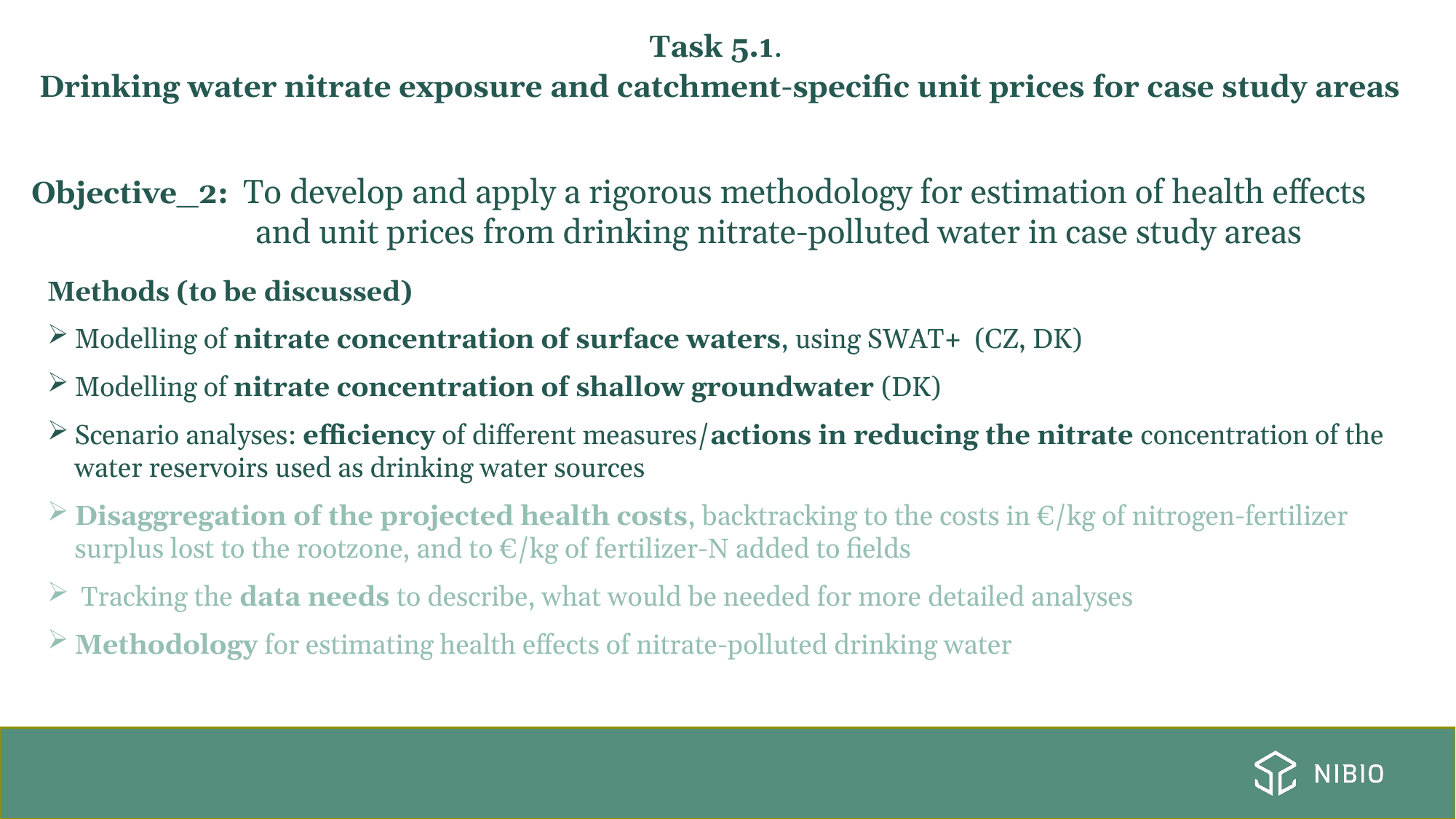

Task 5.1.
Drinking water nitrate exposure and catchment-specific unit prices for case study areas

Objective_2:  To develop and apply a rigorous methodology for estimation of health effects
                            and unit prices from drinking nitrate-polluted water in case study areas
Methods (to be discussed)
Modelling of nitrate concentration of surface waters, using SWAT+  (CZ, DK)
Modelling of nitrate concentration of shallow groundwater (DK)
Scenario analyses: efficiency of different measures/actions in reducing the nitrate concentration of the water reservoirs used as drinking water sources
Disaggregation of the projected health costs, backtracking to the costs in €/kg of nitrogen-fertilizer surplus lost to the rootzone, and to €/kg of fertilizer-N added to fields
 Tracking the data needs to describe, what would be needed for more detailed analyses
Methodology for estimating health effects of nitrate-polluted drinking water